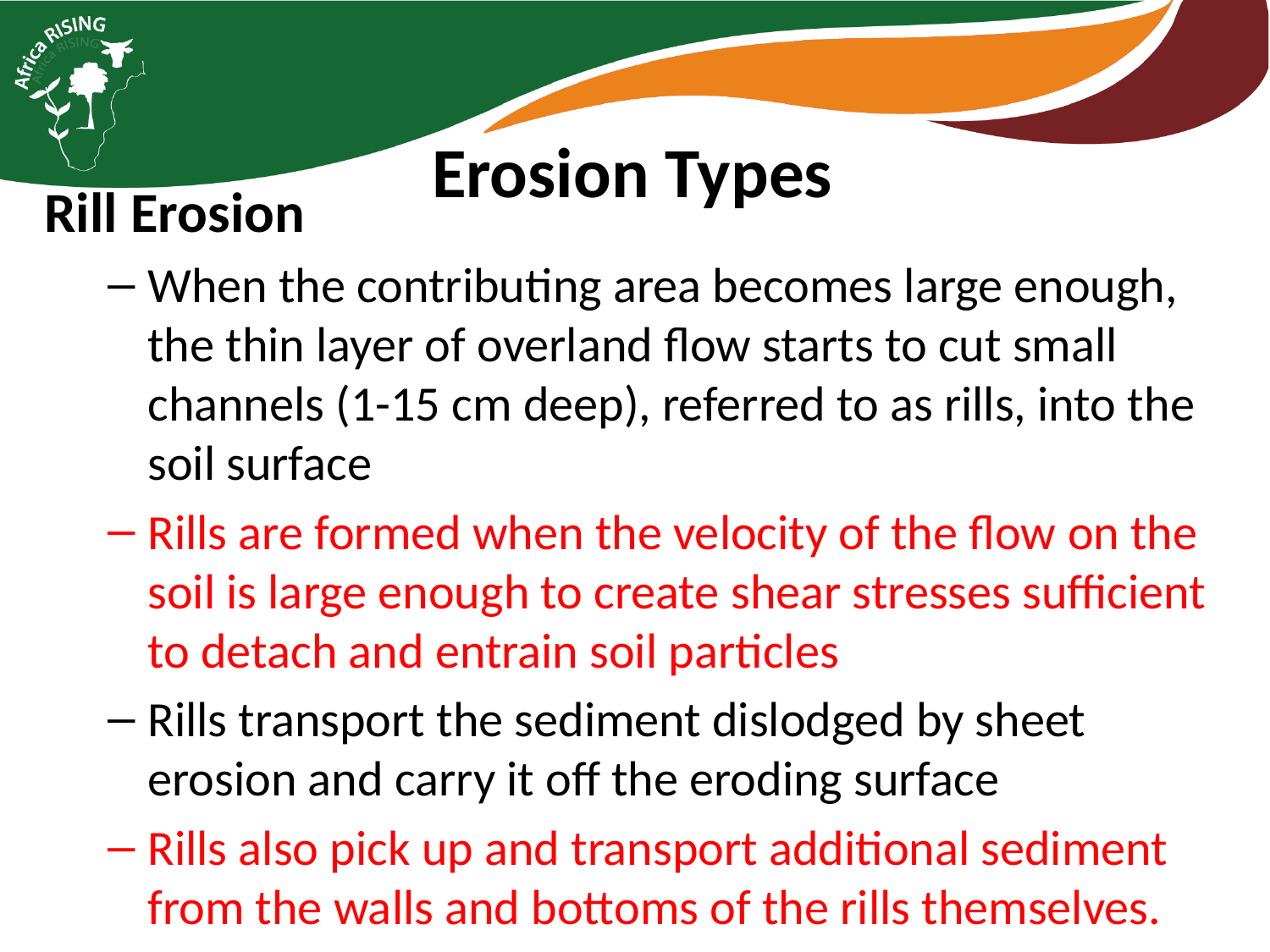

# Erosion Types
Rill Erosion
When the contributing area becomes large enough, the thin layer of overland flow starts to cut small channels (1-15 cm deep), referred to as rills, into the soil surface
Rills are formed when the velocity of the flow on the soil is large enough to create shear stresses sufficient to detach and entrain soil particles
Rills transport the sediment dislodged by sheet erosion and carry it off the eroding surface
Rills also pick up and transport additional sediment from the walls and bottoms of the rills themselves.